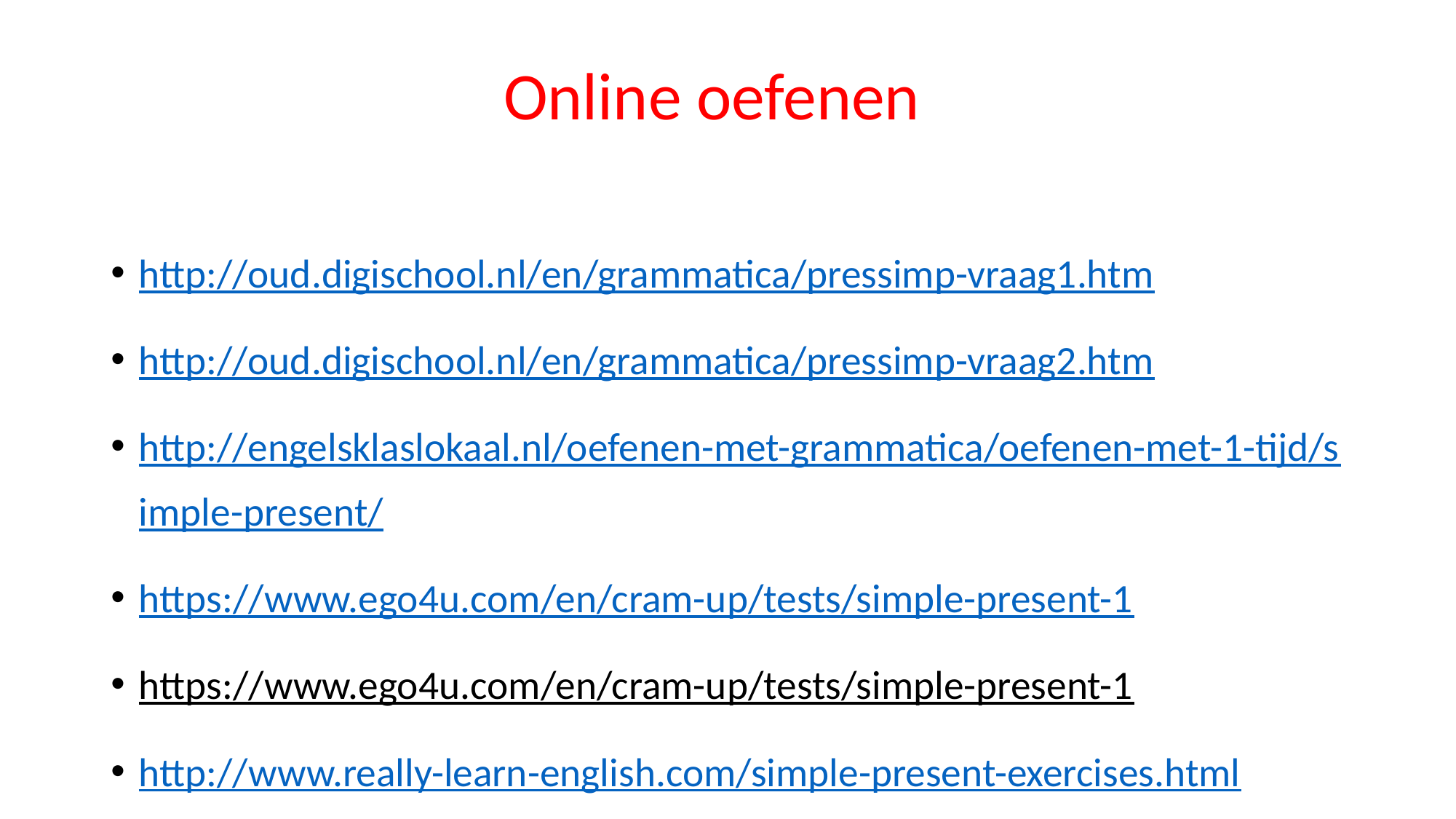

# Online oefenen
http://oud.digischool.nl/en/grammatica/pressimp-vraag1.htm
http://oud.digischool.nl/en/grammatica/pressimp-vraag2.htm
http://engelsklaslokaal.nl/oefenen-met-grammatica/oefenen-met-1-tijd/simple-present/
https://www.ego4u.com/en/cram-up/tests/simple-present-1
https://www.ego4u.com/en/cram-up/tests/simple-present-1
http://www.really-learn-english.com/simple-present-exercises.html